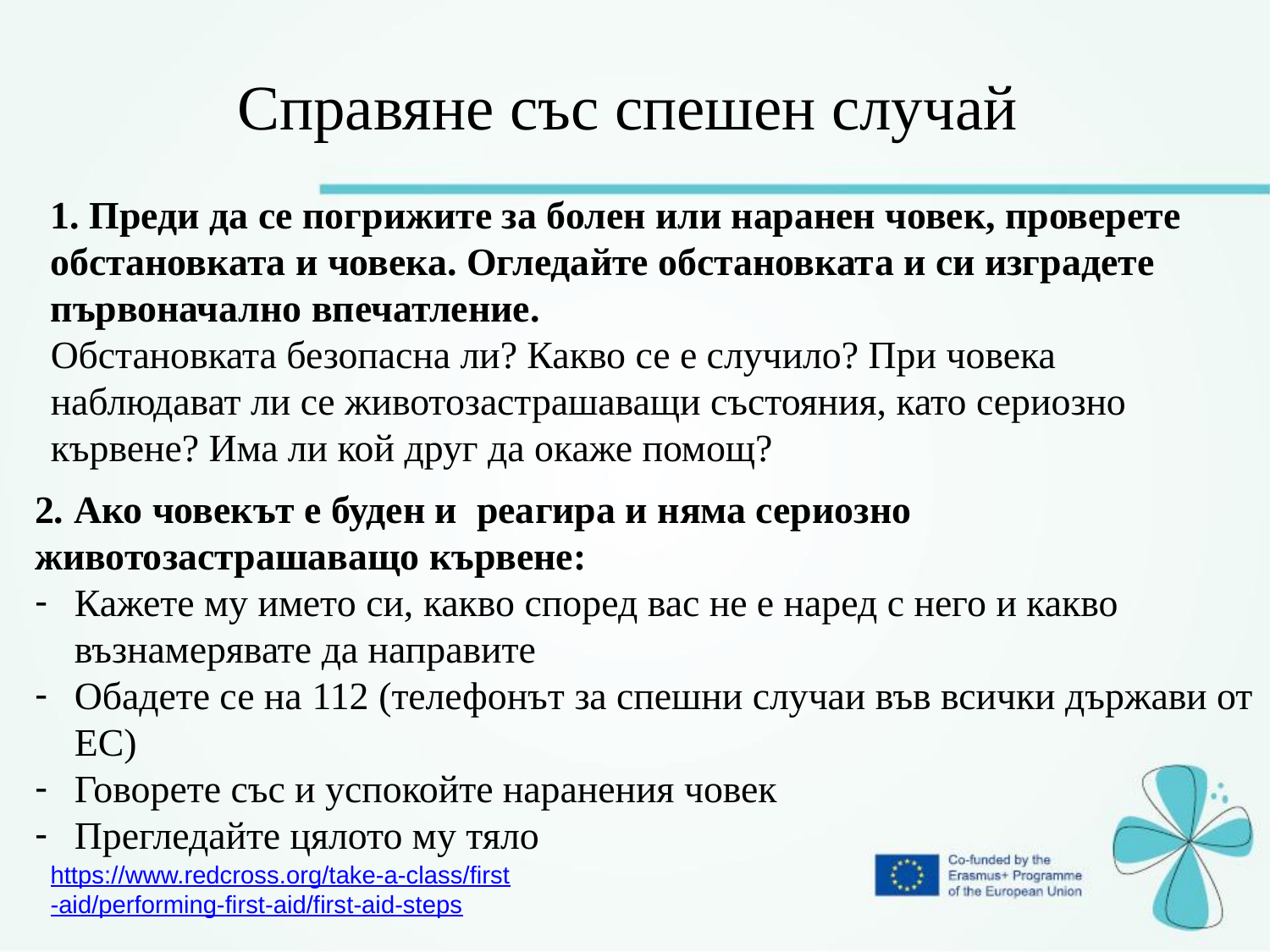

Справяне със спешен случай
1. Преди да се погрижите за болен или наранен човек, проверете обстановката и човека. Огледайте обстановката и си изградете първоначално впечатление.
Обстановката безопасна ли? Какво се е случило? При човека наблюдават ли се животозастрашаващи състояния, като сериозно кървене? Има ли кой друг да окаже помощ?
2. Ако човекът е буден и  реагира и няма сериозно животозастрашаващо кървене:
Кажете му името си, какво според вас не е наред с него и какво възнамерявате да направите
Обадете се на 112 (телефонът за спешни случаи във всички държави от ЕС)
Говорете със и успокойте наранения човек
Прегледайте цялото му тяло
https://www.redcross.org/take-a-class/first-aid/performing-first-aid/first-aid-steps